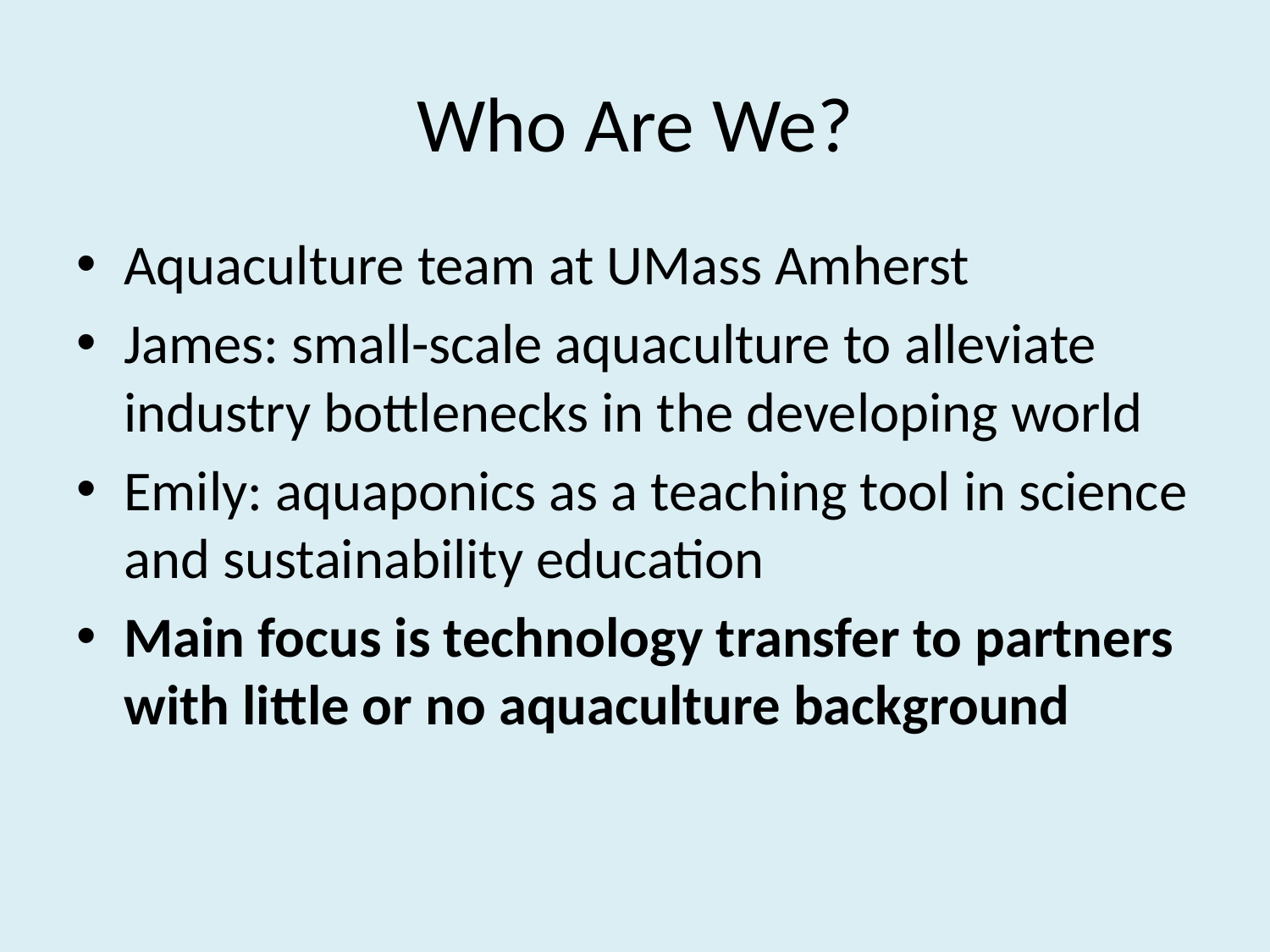

# Who Are We?
Aquaculture team at UMass Amherst
James: small-scale aquaculture to alleviate industry bottlenecks in the developing world
Emily: aquaponics as a teaching tool in science and sustainability education
Main focus is technology transfer to partners with little or no aquaculture background